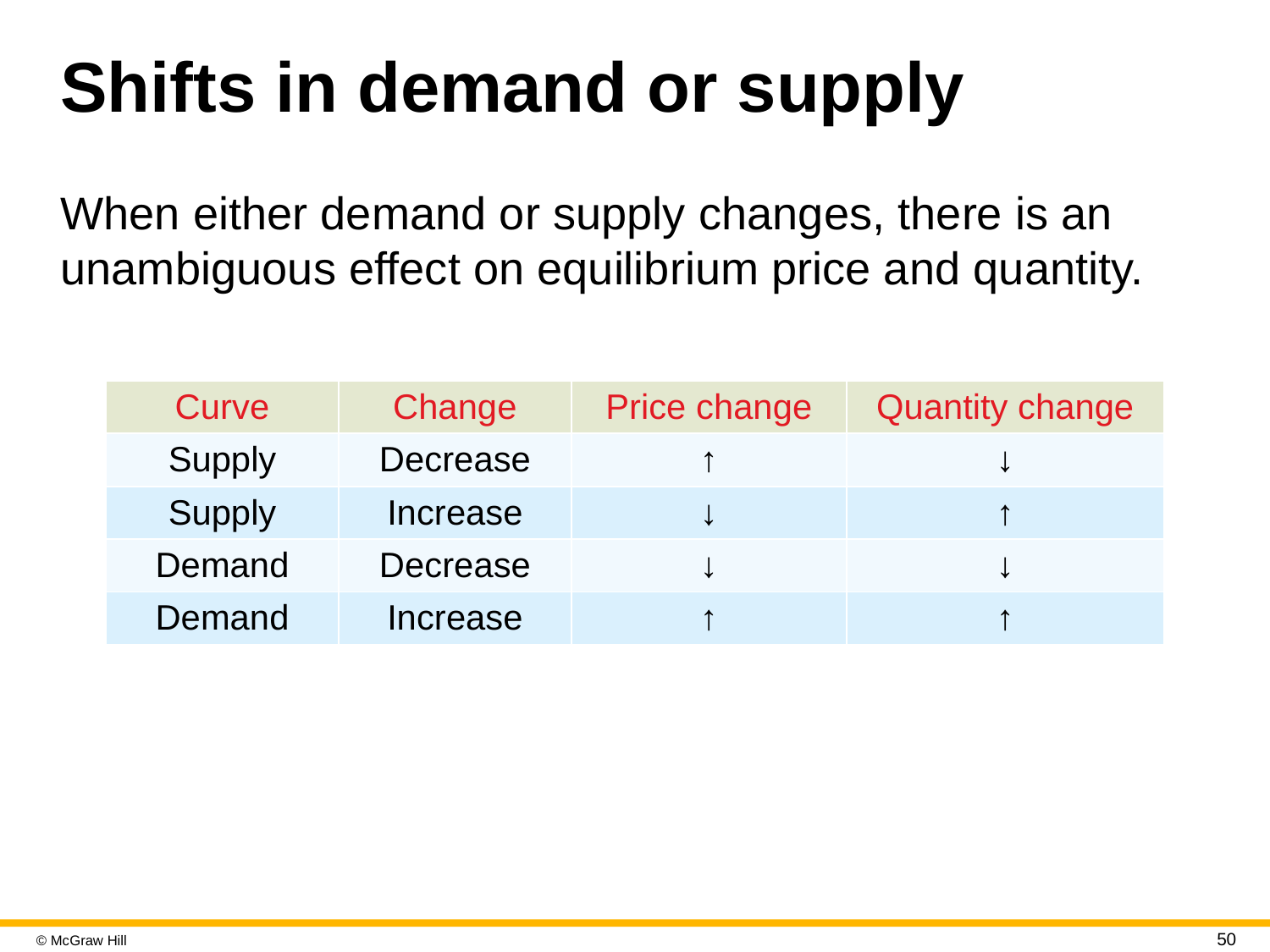

# Shifts in demand or supply
When either demand or supply changes, there is an unambiguous effect on equilibrium price and quantity.
| Curve | Change | Price change | Quantity change |
| --- | --- | --- | --- |
| Supply | Decrease | ↑ | ↓ |
| Supply | Increase | ↓ | ↑ |
| Demand | Decrease | ↓ | ↓ |
| Demand | Increase | ↑ | ↑ |